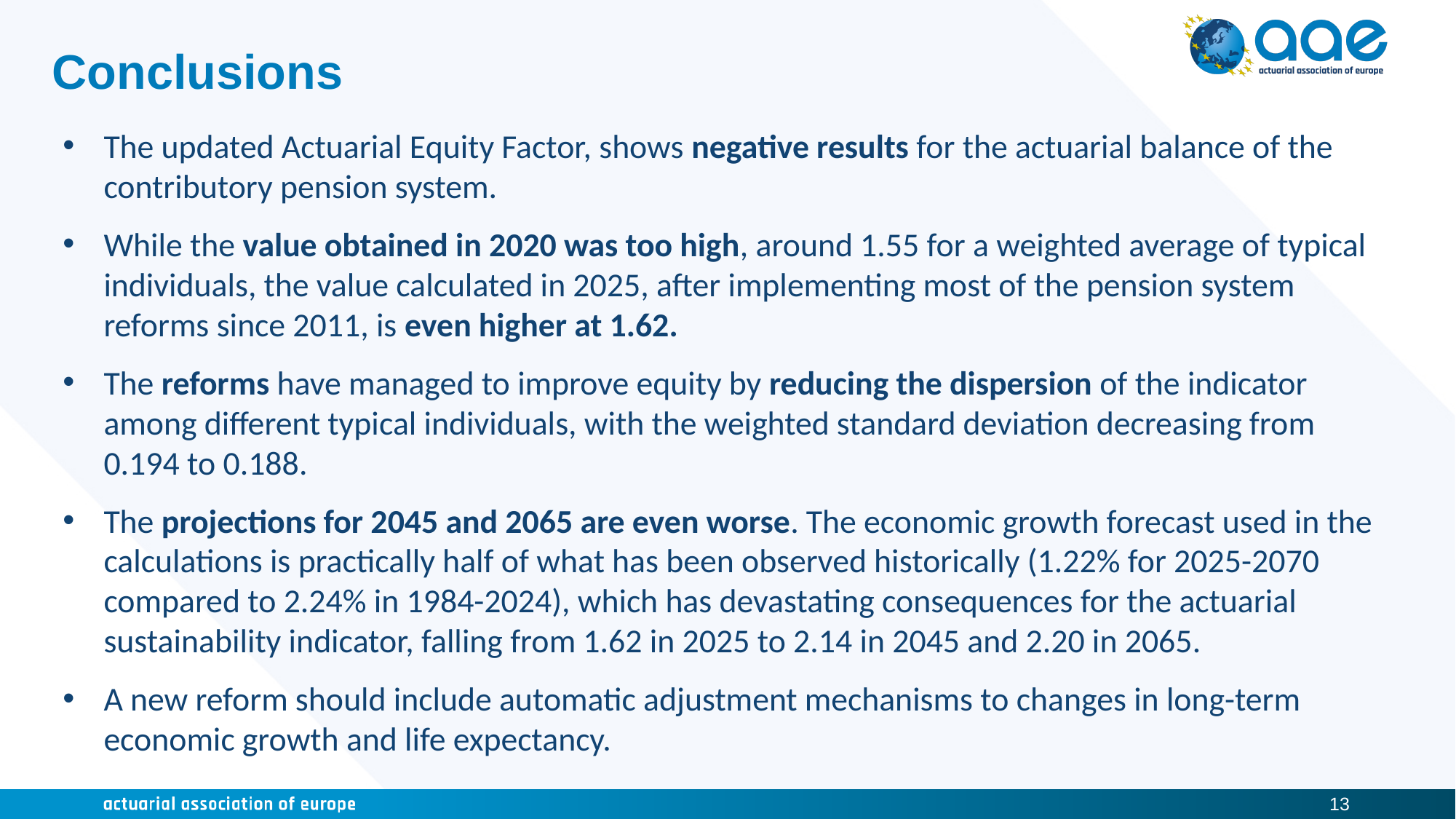

# Conclusions
The updated Actuarial Equity Factor, shows negative results for the actuarial balance of the contributory pension system.

While the value obtained in 2020 was too high, around 1.55 for a weighted average of typical individuals, the value calculated in 2025, after implementing most of the pension system reforms since 2011, is even higher at 1.62.

The reforms have managed to improve equity by reducing the dispersion of the indicator among different typical individuals, with the weighted standard deviation decreasing from 0.194 to 0.188.

The projections for 2045 and 2065 are even worse. The economic growth forecast used in the calculations is practically half of what has been observed historically (1.22% for 2025-2070 compared to 2.24% in 1984-2024), which has devastating consequences for the actuarial sustainability indicator, falling from 1.62 in 2025 to 2.14 in 2045 and 2.20 in 2065.

A new reform should include automatic adjustment mechanisms to changes in long-term economic growth and life expectancy.

13